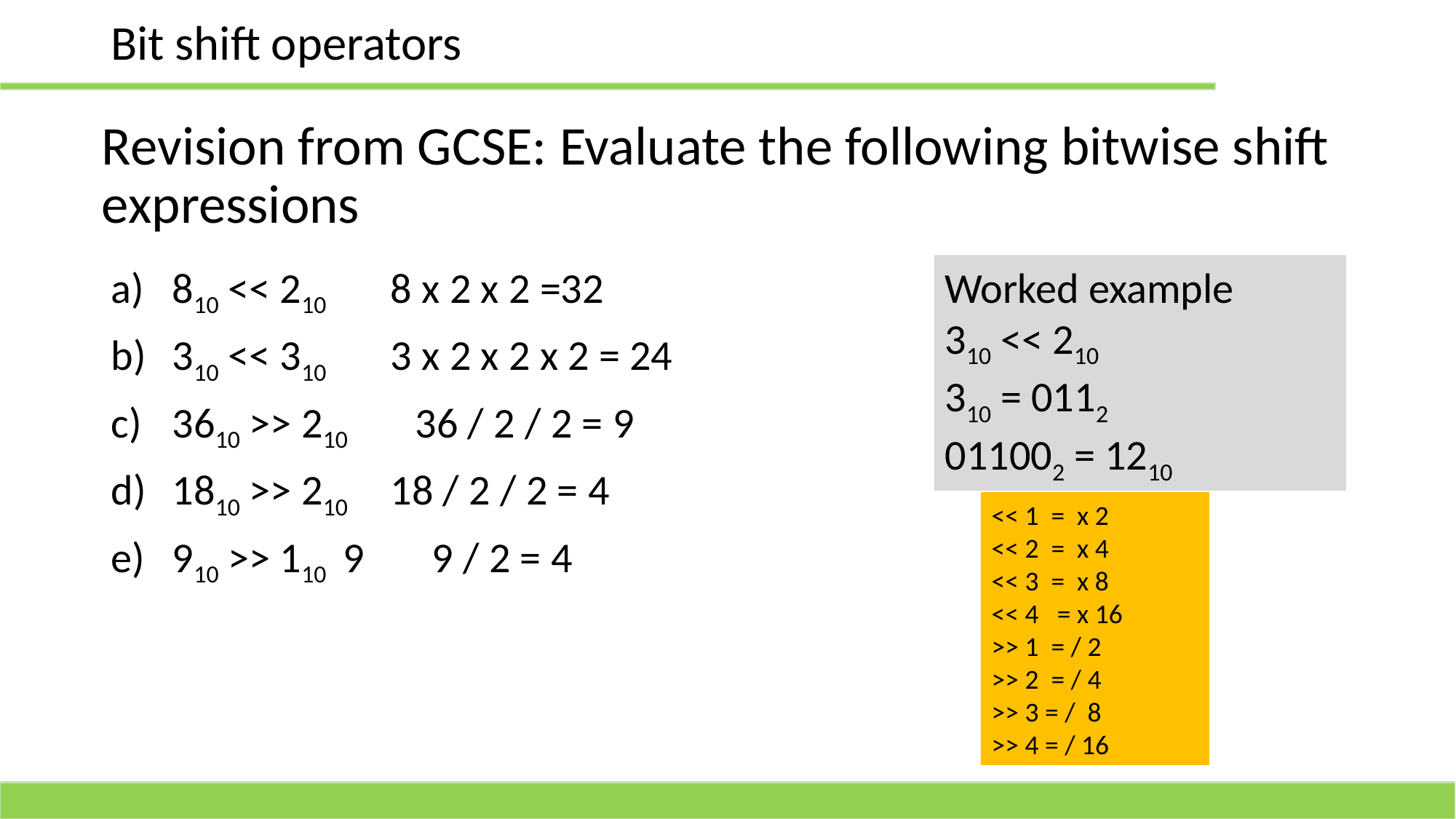

Bit shift operators
# Revision from GCSE: Evaluate the following bitwise shift expressions
Worked example
310 << 210
310 = 0112
011002 = 1210
810 << 210   	8 x 2 x 2 =32
310 << 310    	3 x 2 x 2 x 2 = 24
3610 >> 210            36 / 2 / 2 = 9
1810 >> 210      	18 / 2 / 2 = 4
910 >> 110   9       9 / 2 = 4
<< 1  =  x 2
<< 2  =  x 4
<< 3  =  x 8
<< 4   = x 16
>> 1  = / 2
>> 2  = / 4
>> 3 = /  8
>> 4 = / 16